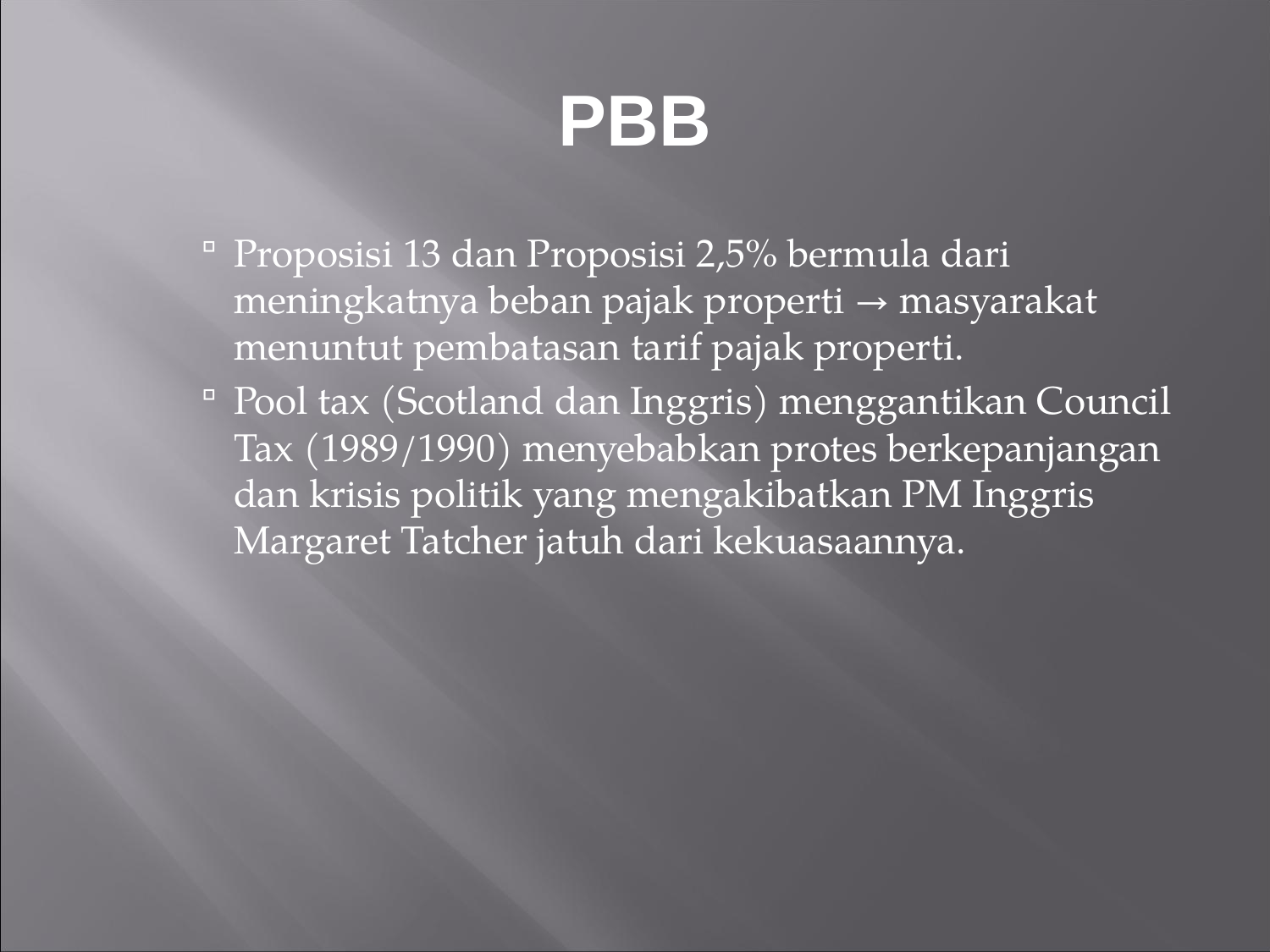

# PBB
Proposisi 13 dan Proposisi 2,5% bermula dari meningkatnya beban pajak properti → masyarakat menuntut pembatasan tarif pajak properti.
Pool tax (Scotland dan Inggris) menggantikan Council Tax (1989/1990) menyebabkan protes berkepanjangan dan krisis politik yang mengakibatkan PM Inggris Margaret Tatcher jatuh dari kekuasaannya.